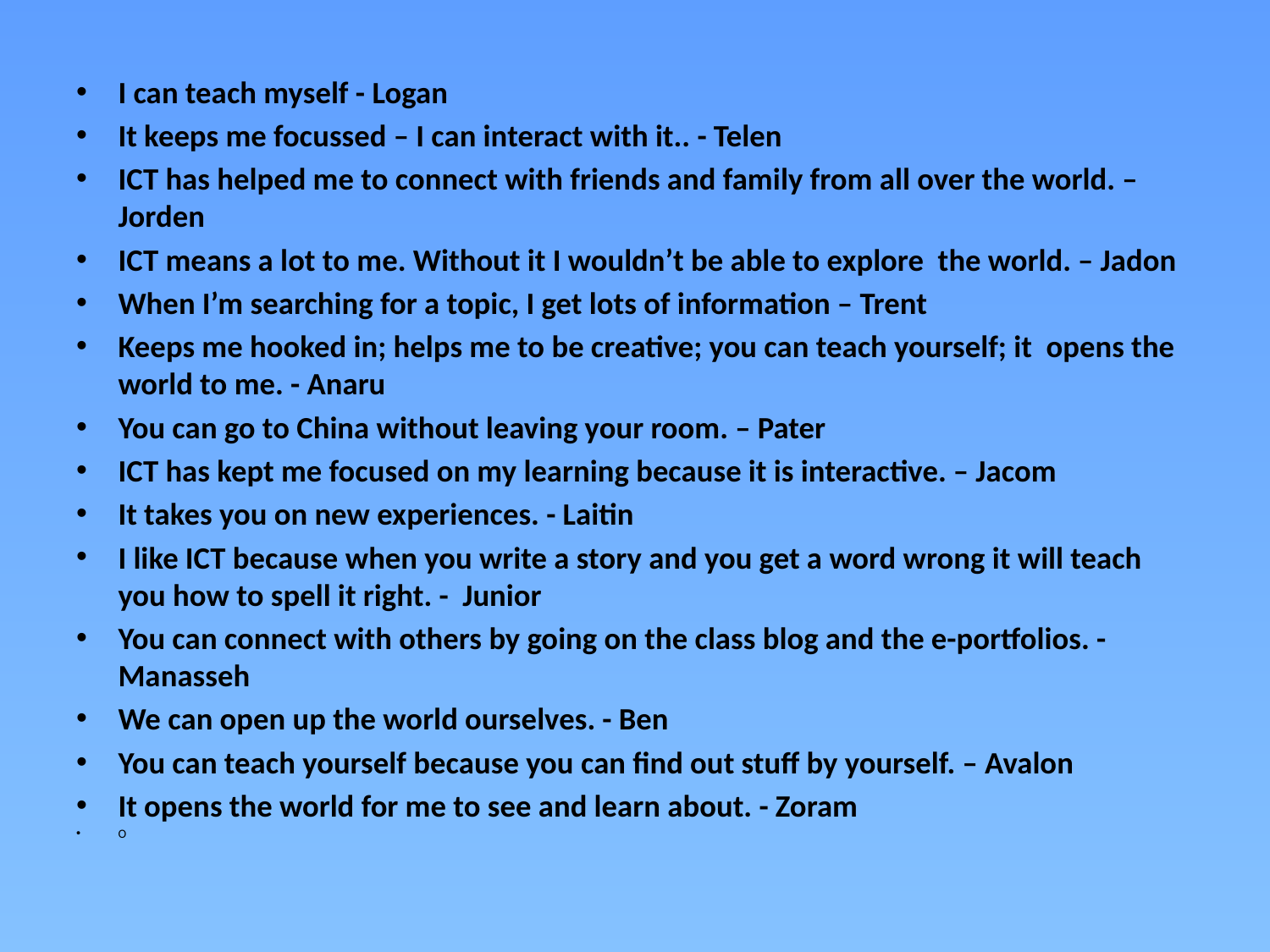

I can teach myself - Logan
It keeps me focussed – I can interact with it.. - Telen
ICT has helped me to connect with friends and family from all over the world. – Jorden
ICT means a lot to me. Without it I wouldn’t be able to explore  the world. – Jadon
When I’m searching for a topic, I get lots of information – Trent
Keeps me hooked in; helps me to be creative; you can teach yourself; it  opens the world to me. - Anaru
You can go to China without leaving your room. – Pater
ICT has kept me focused on my learning because it is interactive. – Jacom
It takes you on new experiences. - Laitin
I like ICT because when you write a story and you get a word wrong it will teach you how to spell it right. -  Junior
You can connect with others by going on the class blog and the e-portfolios. -  Manasseh
We can open up the world ourselves. - Ben
You can teach yourself because you can find out stuff by yourself. – Avalon
It opens the world for me to see and learn about. - Zoram
O